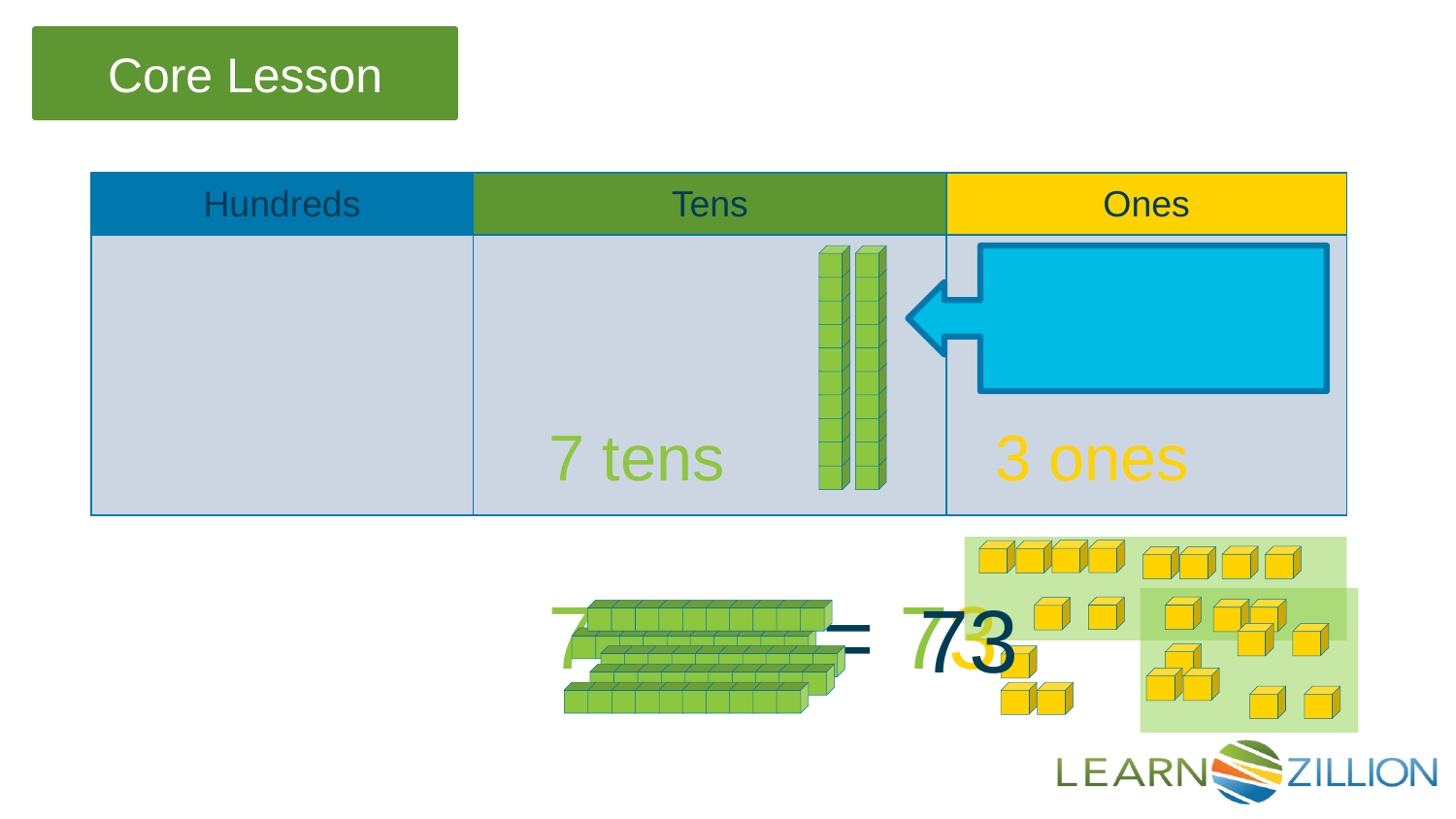

| Hundreds | Tens | Ones |
| --- | --- | --- |
|  |  |  |

7 tens
3 ones

70 + 3 = 73
73